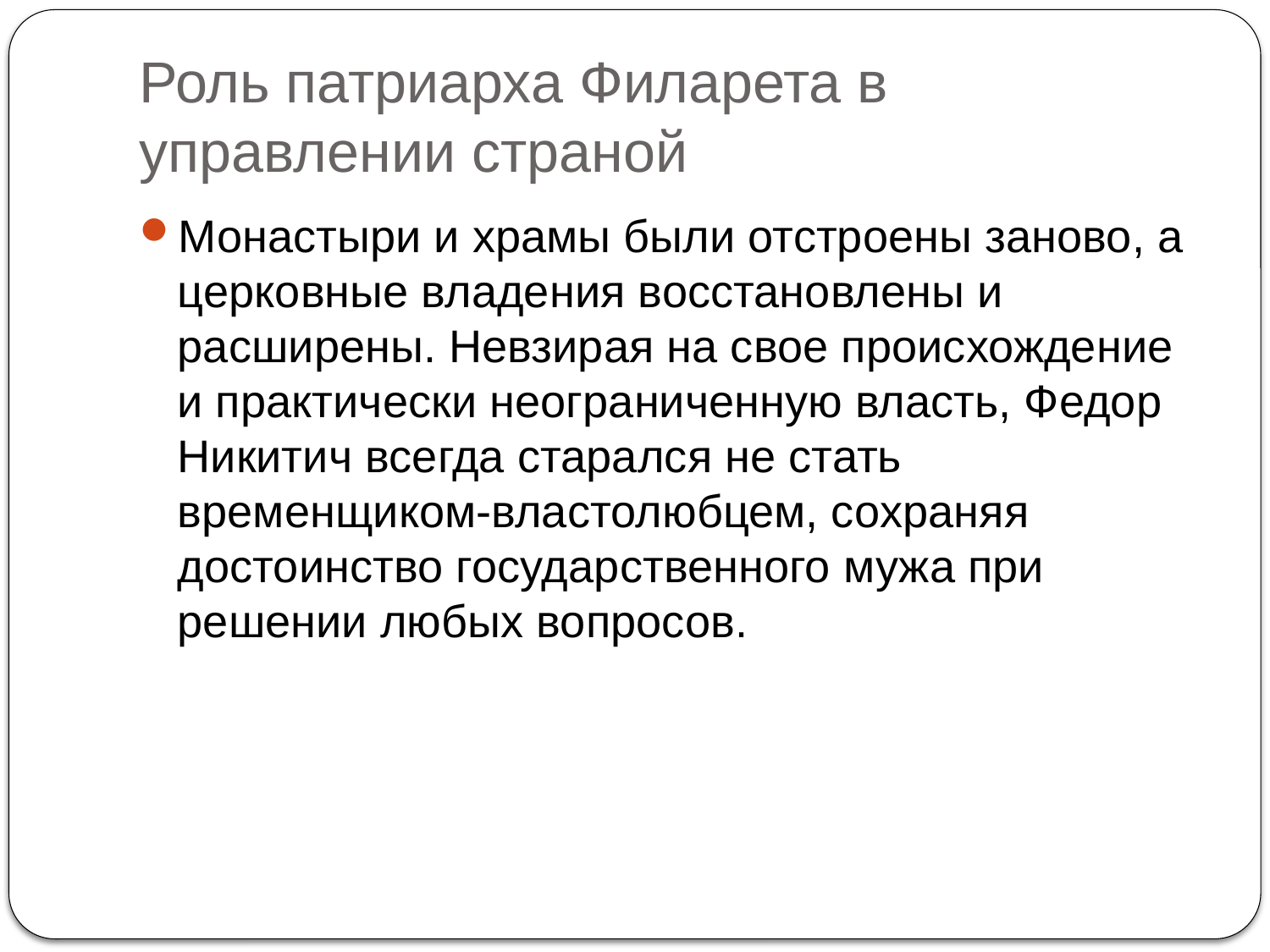

# Роль патриарха Филарета в управлении страной
Монастыри и храмы были отстроены заново, а церковные владения восстановлены и расширены. Невзирая на свое происхождение и практически неограниченную власть, Федор Никитич всегда старался не стать временщиком-властолюбцем, сохраняя достоинство государственного мужа при решении любых вопросов.